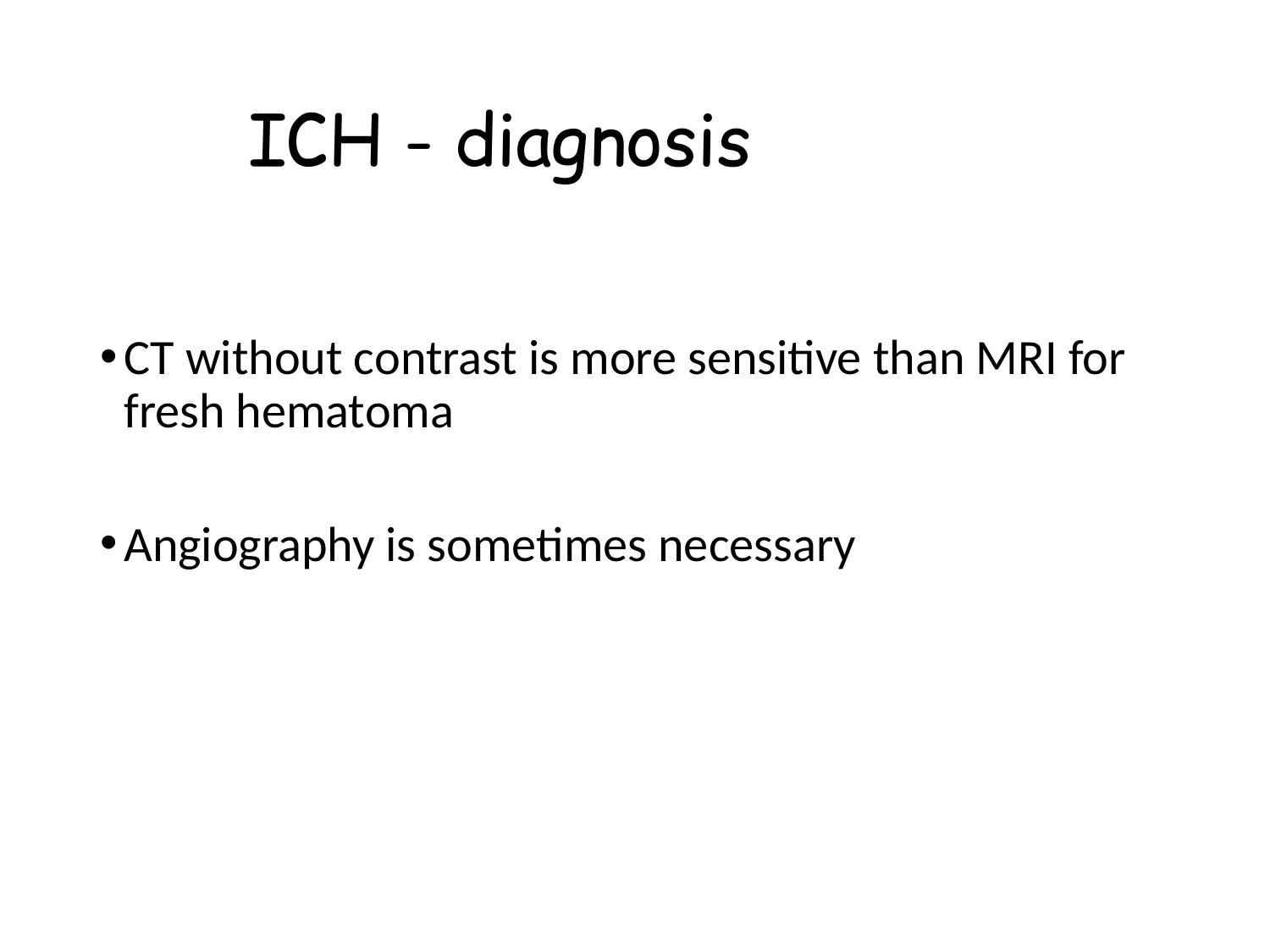

# ICH - diagnosis

CT without contrast is more sensitive than MRI for fresh hematoma

Angiography is sometimes necessary